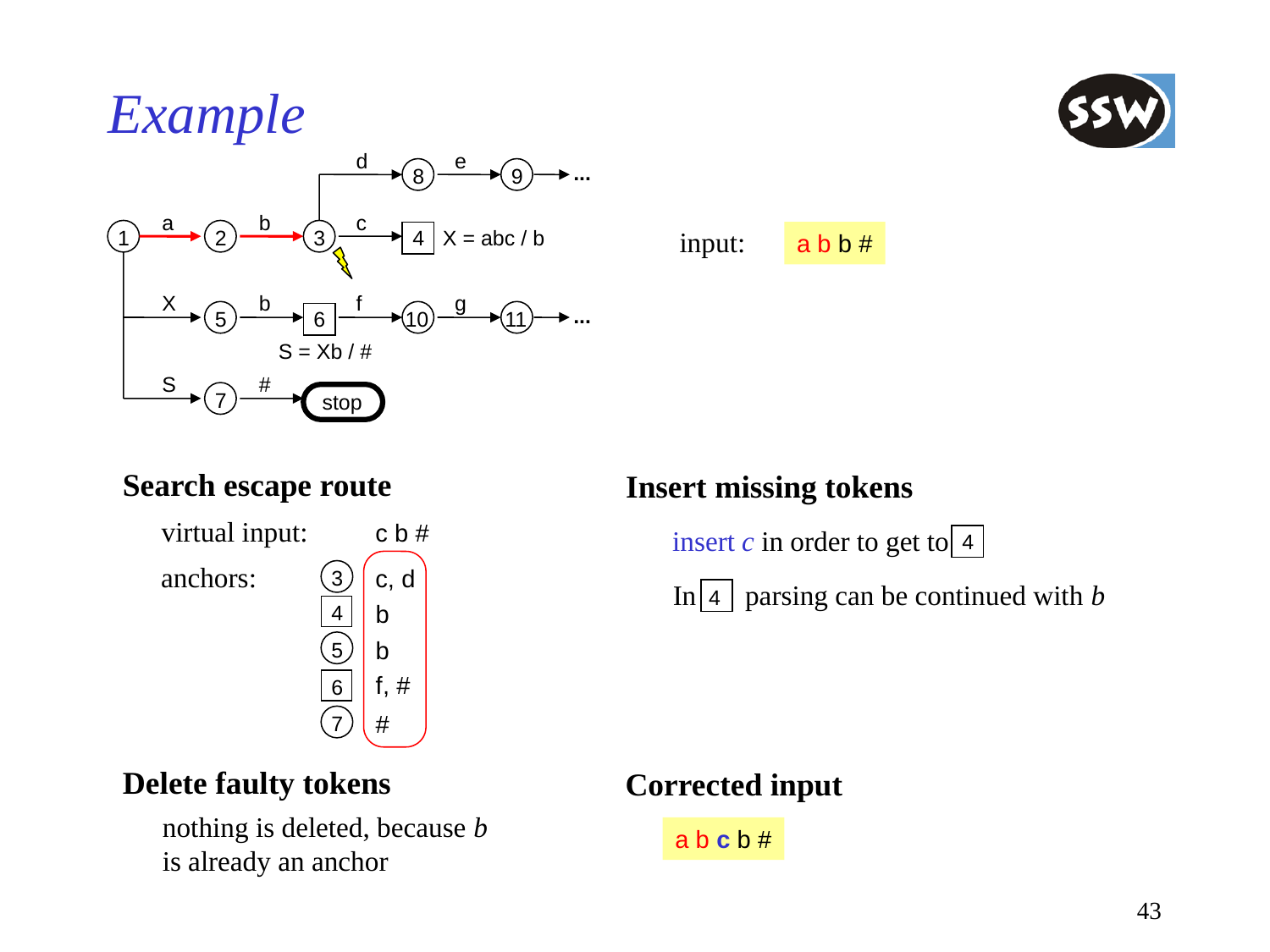

# Example
d
e

...
8
9

a
b
c
input:

a b b #

1
2
3
4
X = abc / b

X
b
f
g

...

5
6
10
11

S = Xb / #
S
#

7
stop

Search escape route
virtual input:
c b #
anchors:
c, d

3
b

4
b

5
f, #

6
#

7
Insert missing tokens
insert c in order to get to

4
In       parsing can be continued with b
4

Delete faulty tokens
nothing is deleted, because b
is already an anchor
Corrected input
a b c b #
43